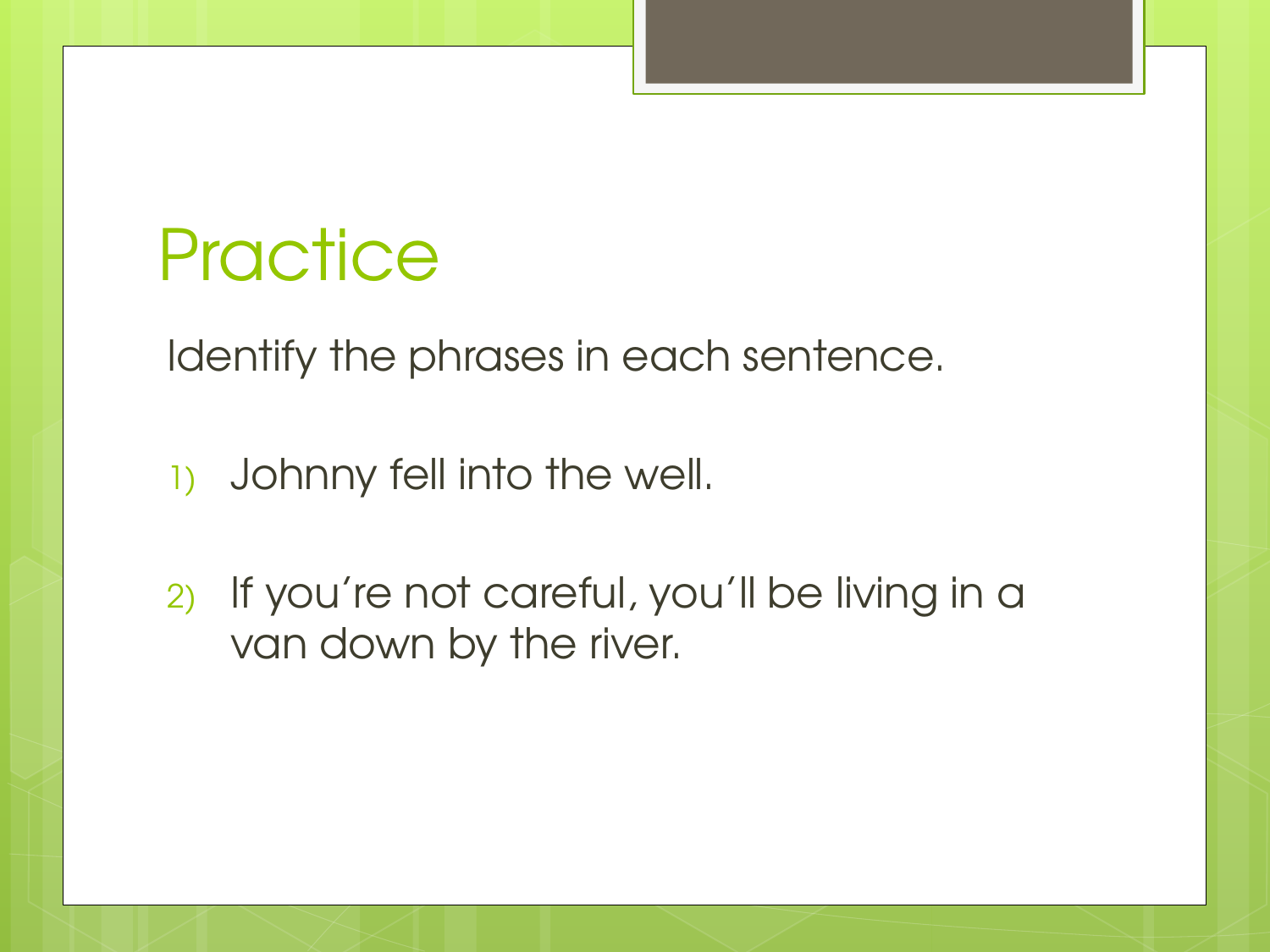

# Practice
Identify the phrases in each sentence.

Johnny fell into the well.

If you’re not careful, you’ll be living in a van down by the river.